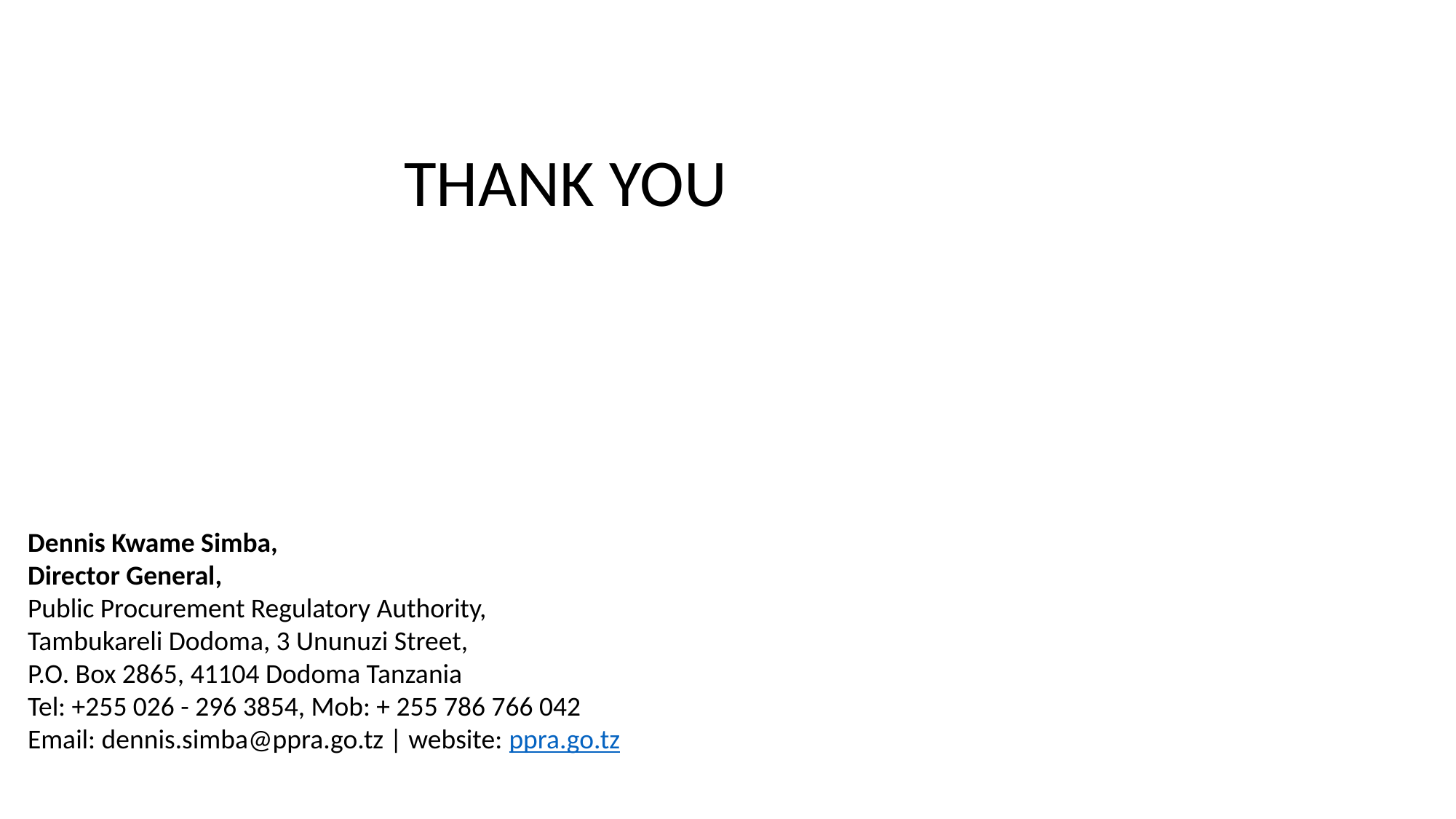

# THANK YOU
Dennis Kwame Simba,
Director General,
Public Procurement Regulatory Authority,
Tambukareli Dodoma, 3 Ununuzi Street, 
P.O. Box 2865, 41104 Dodoma Tanzania
Tel: +255 026 - 296 3854, Mob: + 255 786 766 042
Email: dennis.simba@ppra.go.tz | website: ppra.go.tz